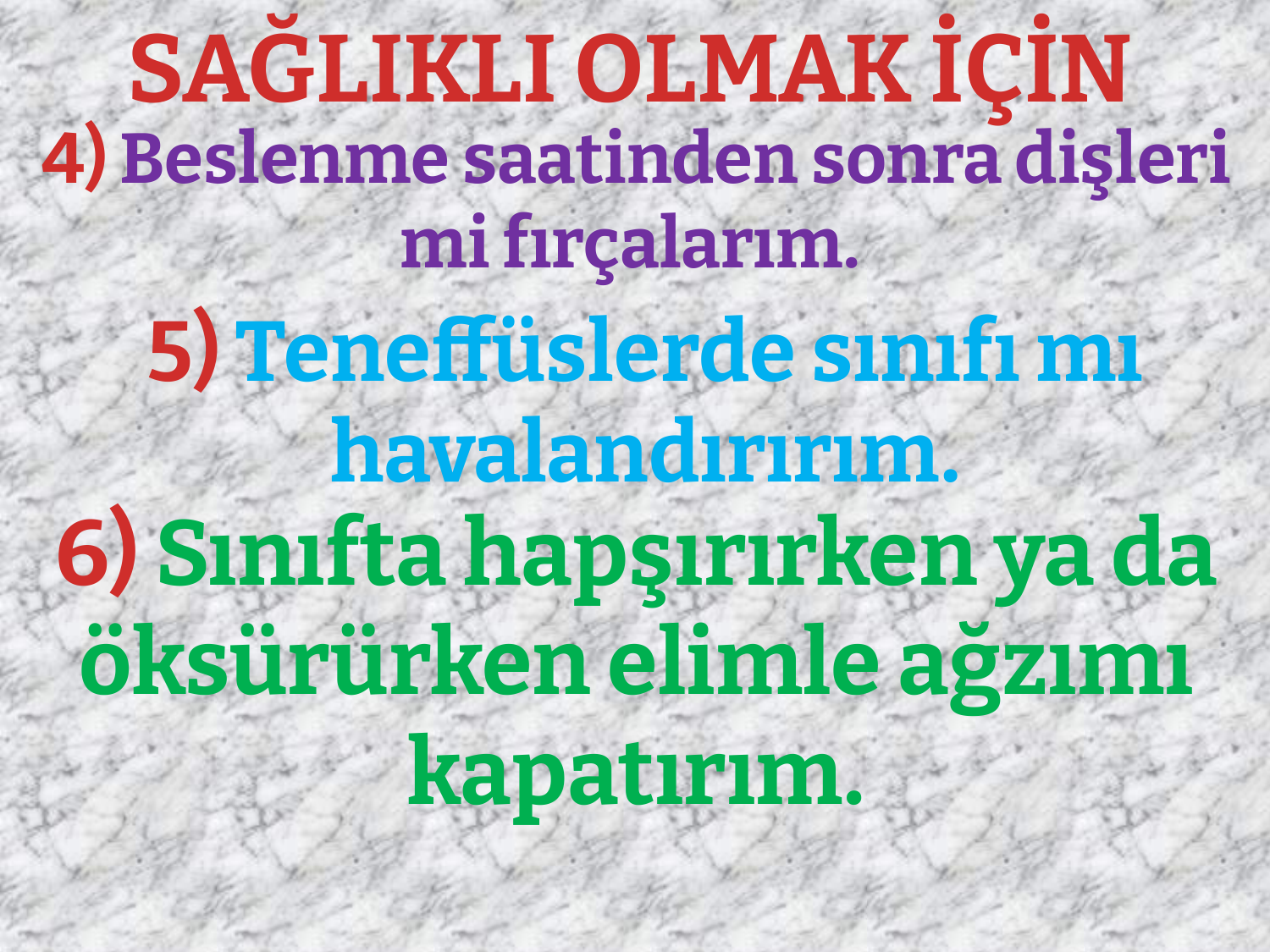

SAĞLIKLI OLMAK İÇİN
4) Beslenme saatinden sonra dişleri mi fırçalarım.
5) Teneffüslerde sınıfı mı havalandırırım.
6) Sınıfta hapşırırken ya da öksürürken elimle ağzımı kapatırım.